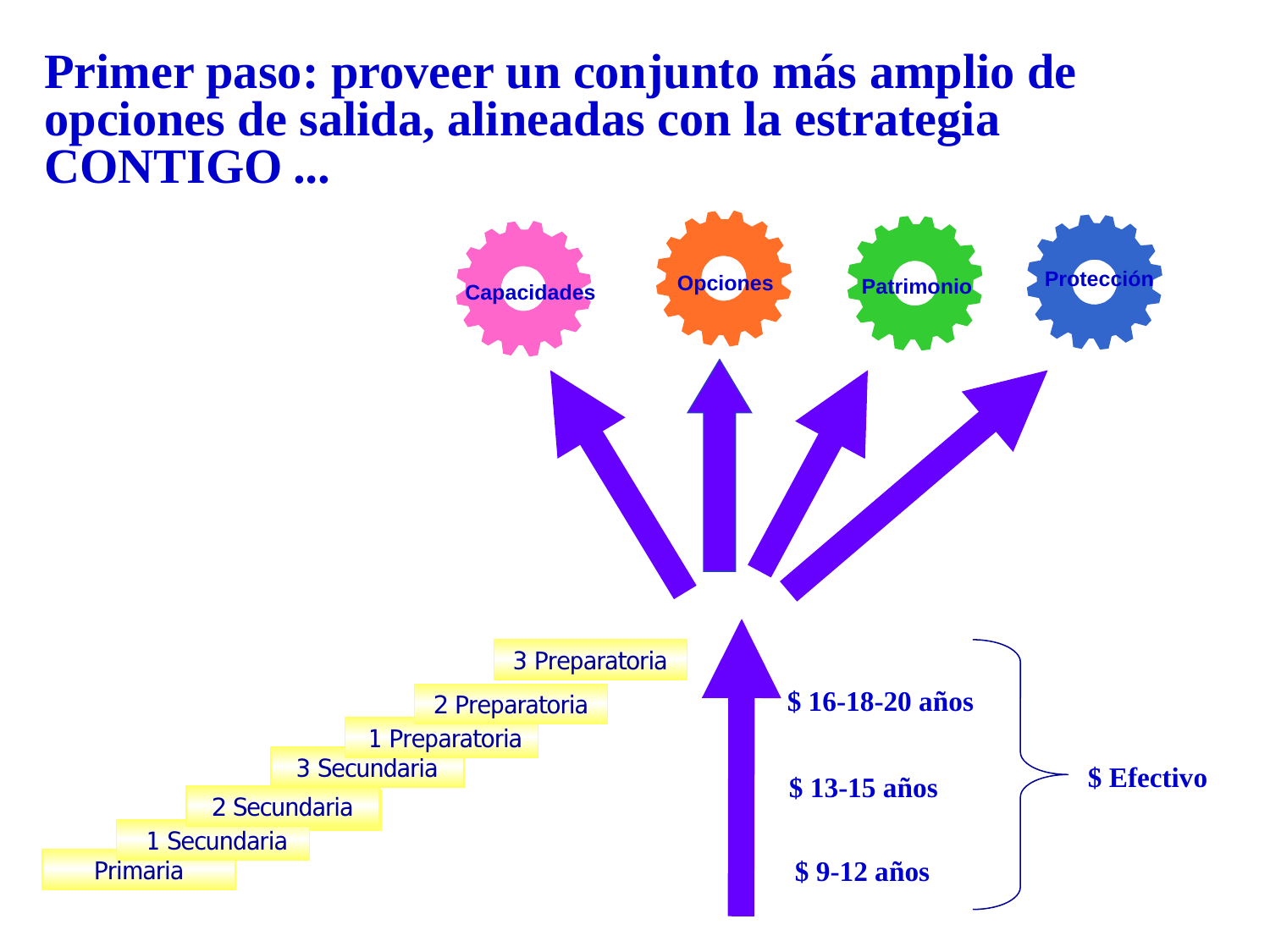

# Primer paso: proveer un conjunto más amplio de opciones de salida, alineadas con la estrategia CONTIGO ...

Protección
Opciones
Patrimonio
Capacidades

3 Preparatoria

$ 16-18-20 años
$ 13-15 años
$ 9-12 años
2 Preparatoria
 1 Preparatoria
3 Secundaria
$ Efectivo
2 Secundaria

 1 Secundaria
Primaria